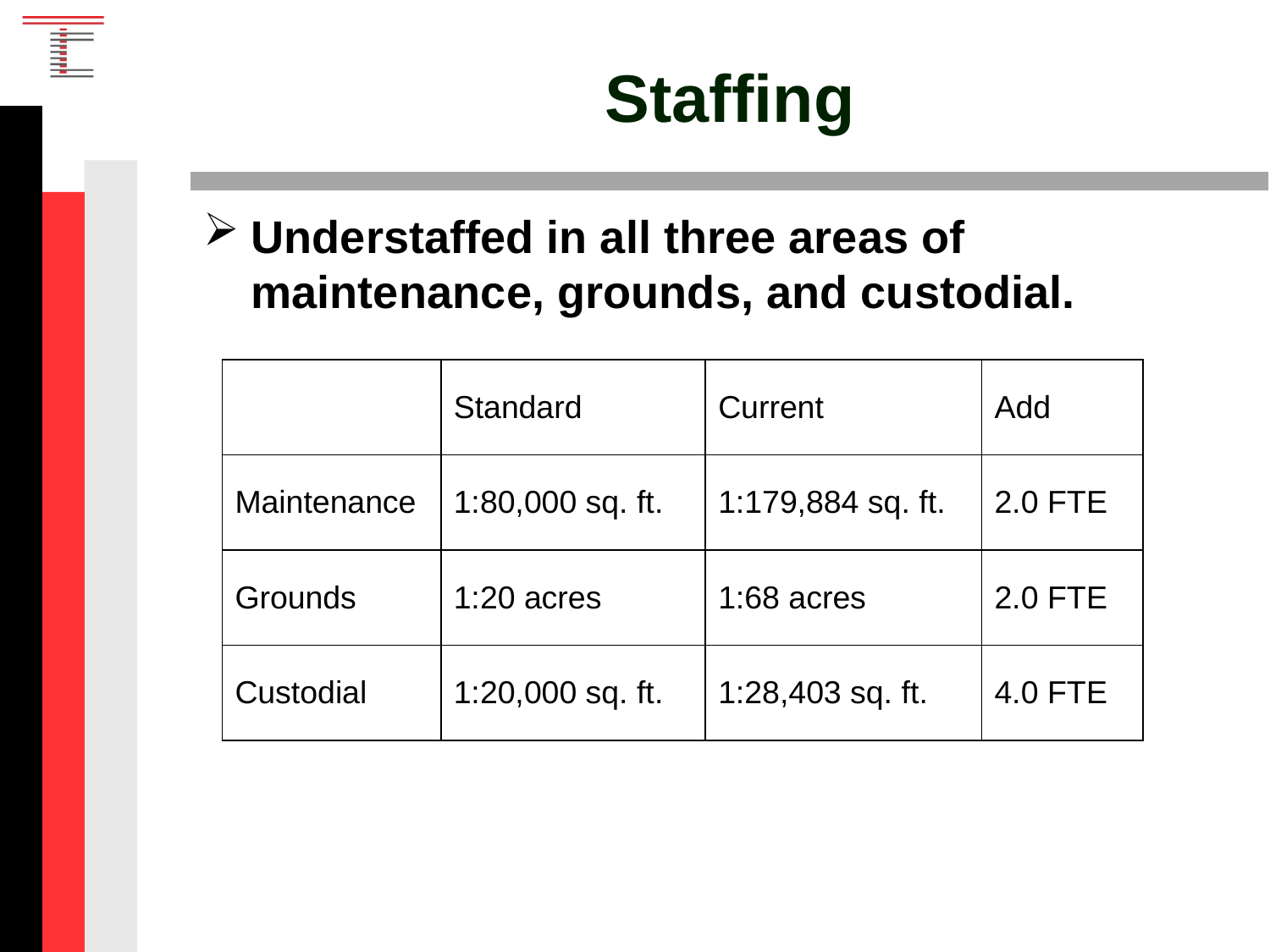

# Staffing
Understaffed in all three areas of maintenance, grounds, and custodial.

|  | Standard | Current | Add |
| --- | --- | --- | --- |
| Maintenance | 1:80,000 sq. ft. | 1:179,884 sq. ft. | 2.0 FTE |
| Grounds | 1:20 acres | 1:68 acres | 2.0 FTE |
| Custodial | 1:20,000 sq. ft. | 1:28,403 sq. ft. | 4.0 FTE |